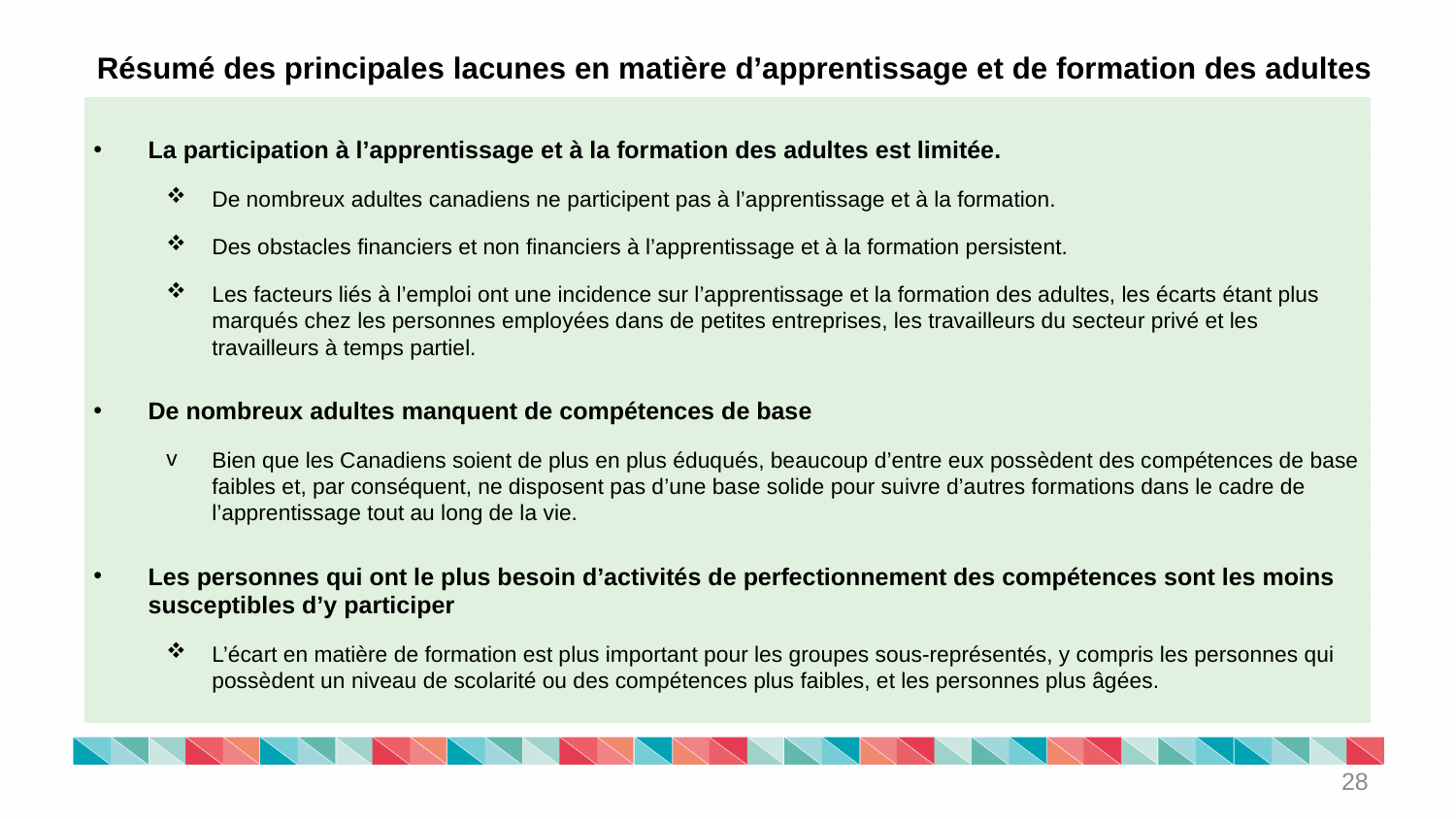

Résumé des principales lacunes en matière d’apprentissage et de formation des adultes

La participation à l’apprentissage et à la formation des adultes est limitée.
De nombreux adultes canadiens ne participent pas à l’apprentissage et à la formation.
Des obstacles financiers et non financiers à l’apprentissage et à la formation persistent.
Les facteurs liés à l’emploi ont une incidence sur l’apprentissage et la formation des adultes, les écarts étant plus marqués chez les personnes employées dans de petites entreprises, les travailleurs du secteur privé et les travailleurs à temps partiel.

De nombreux adultes manquent de compétences de base
Bien que les Canadiens soient de plus en plus éduqués, beaucoup d’entre eux possèdent des compétences de base faibles et, par conséquent, ne disposent pas d’une base solide pour suivre d’autres formations dans le cadre de l’apprentissage tout au long de la vie.

Les personnes qui ont le plus besoin d’activités de perfectionnement des compétences sont les moins susceptibles d’y participer
L’écart en matière de formation est plus important pour les groupes sous-représentés, y compris les personnes qui possèdent un niveau de scolarité ou des compétences plus faibles, et les personnes plus âgées.

28